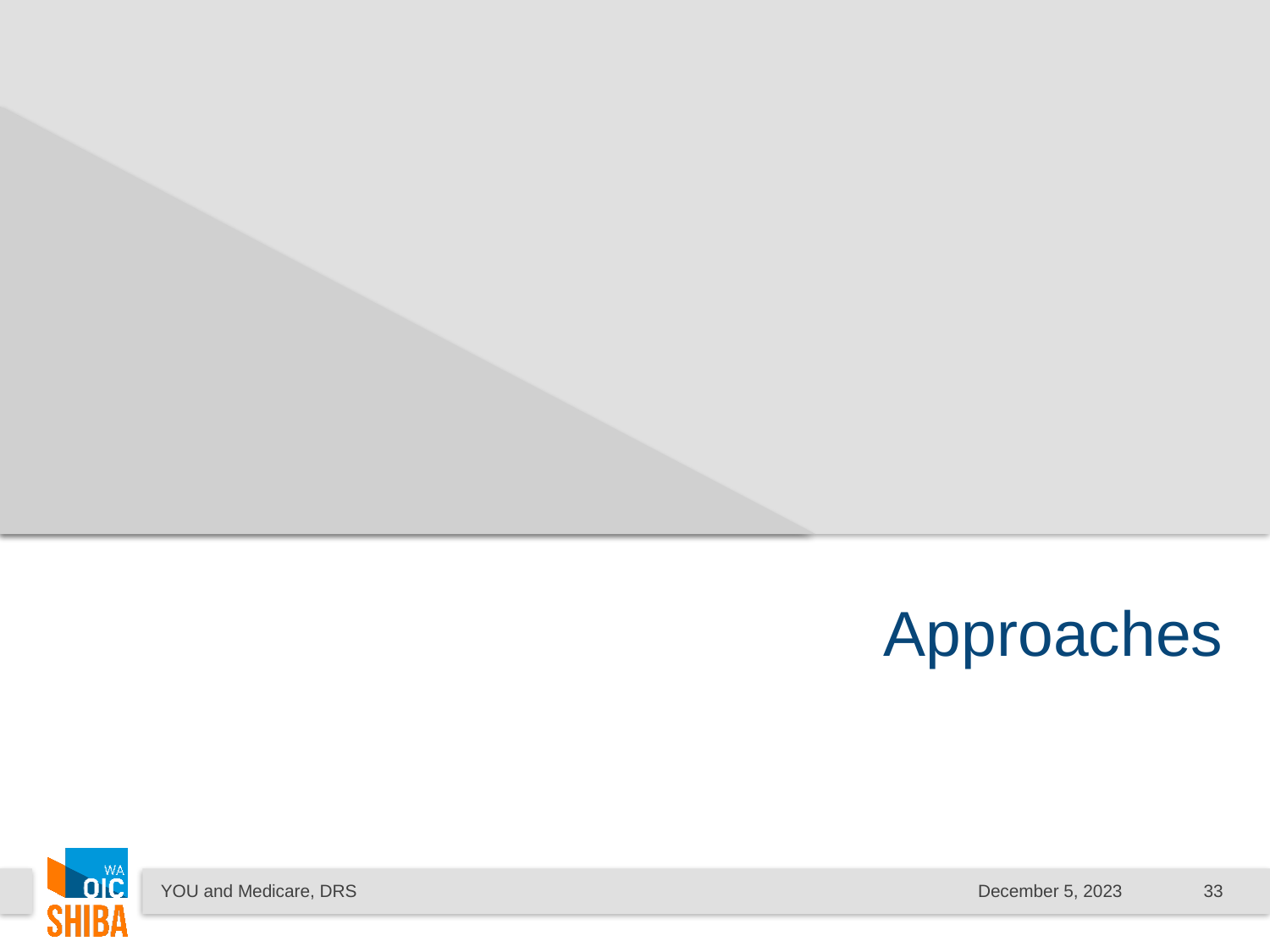

# Approaches
YOU and Medicare, DRS
December 5, 2023
33